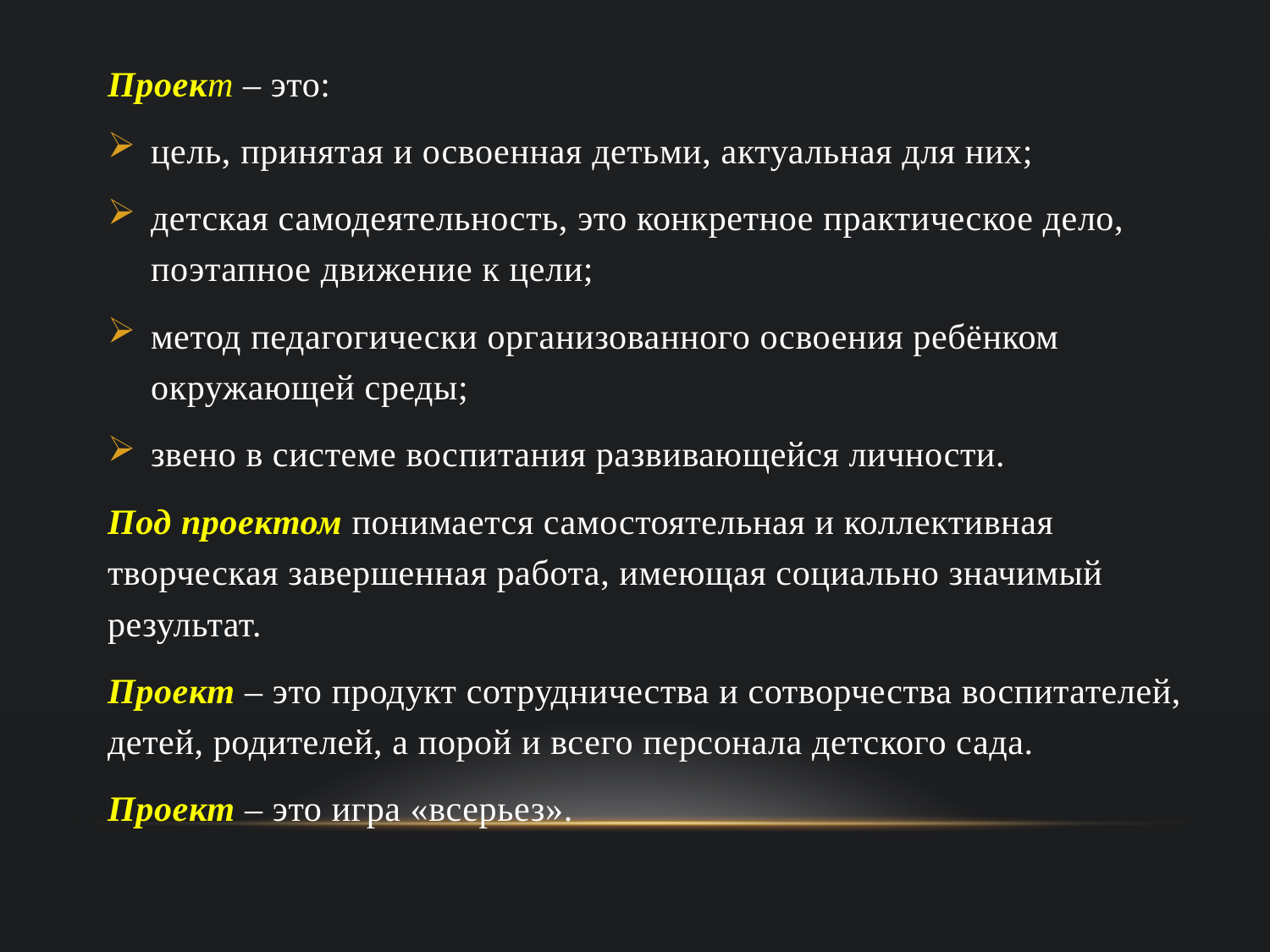

Проект – это:
цель, принятая и освоенная детьми, актуальная для них;
детская самодеятельность, это конкретное практическое дело, поэтапное движение к цели;
метод педагогически организованного освоения ребёнком окружающей среды;
звено в системе воспитания развивающейся личности.
Под проектом понимается самостоятельная и коллективная творческая завершенная работа, имеющая социально значимый результат.
Проект – это продукт сотрудничества и сотворчества воспитателей, детей, родителей, а порой и всего персонала детского сада.
Проект – это игра «всерьез».